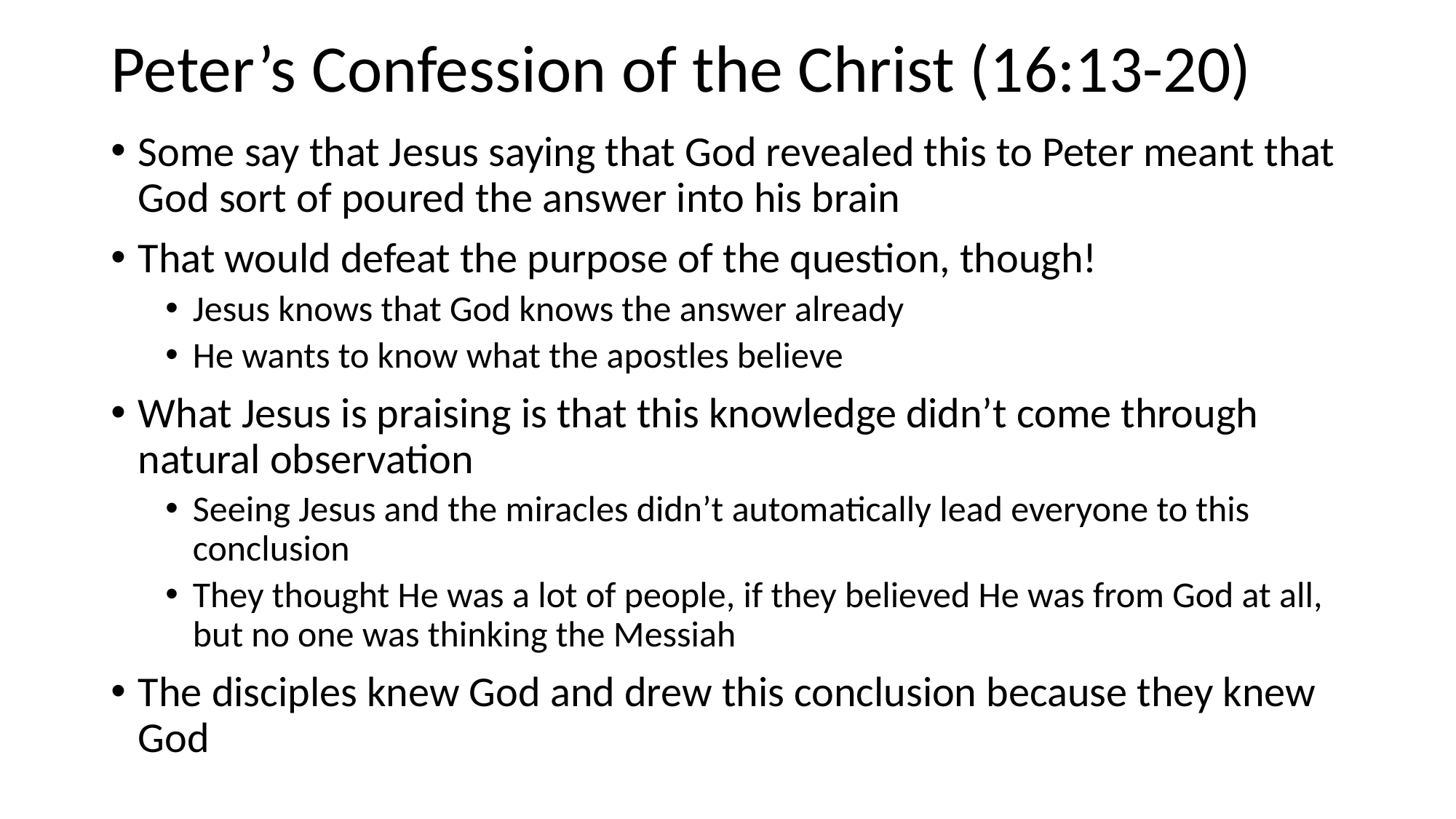

# Peter’s Confession of the Christ (16:13-20)
Some say that Jesus saying that God revealed this to Peter meant that God sort of poured the answer into his brain
That would defeat the purpose of the question, though!
Jesus knows that God knows the answer already
He wants to know what the apostles believe
What Jesus is praising is that this knowledge didn’t come through natural observation
Seeing Jesus and the miracles didn’t automatically lead everyone to this conclusion
They thought He was a lot of people, if they believed He was from God at all, but no one was thinking the Messiah
The disciples knew God and drew this conclusion because they knew God